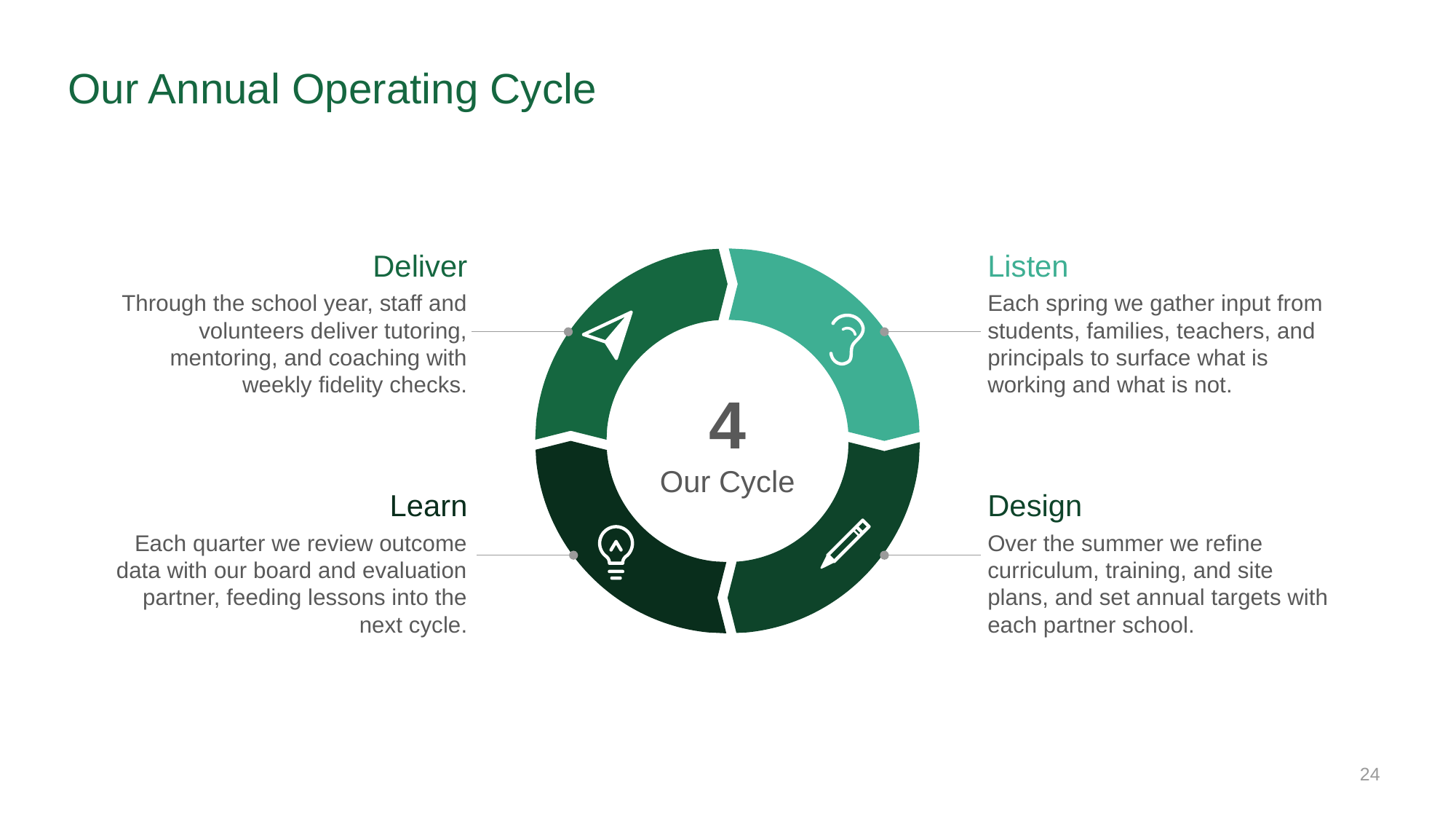

# Our Annual Operating Cycle
Deliver
Listen

Through the school year, staff and volunteers deliver tutoring, mentoring, and coaching with weekly fidelity checks.
Each spring we gather input from students, families, teachers, and principals to surface what is working and what is not.

4
Our Cycle
Learn
Design

Each quarter we review outcome data with our board and evaluation partner, feeding lessons into the next cycle.
Over the summer we refine curriculum, training, and site plans, and set annual targets with each partner school.
24